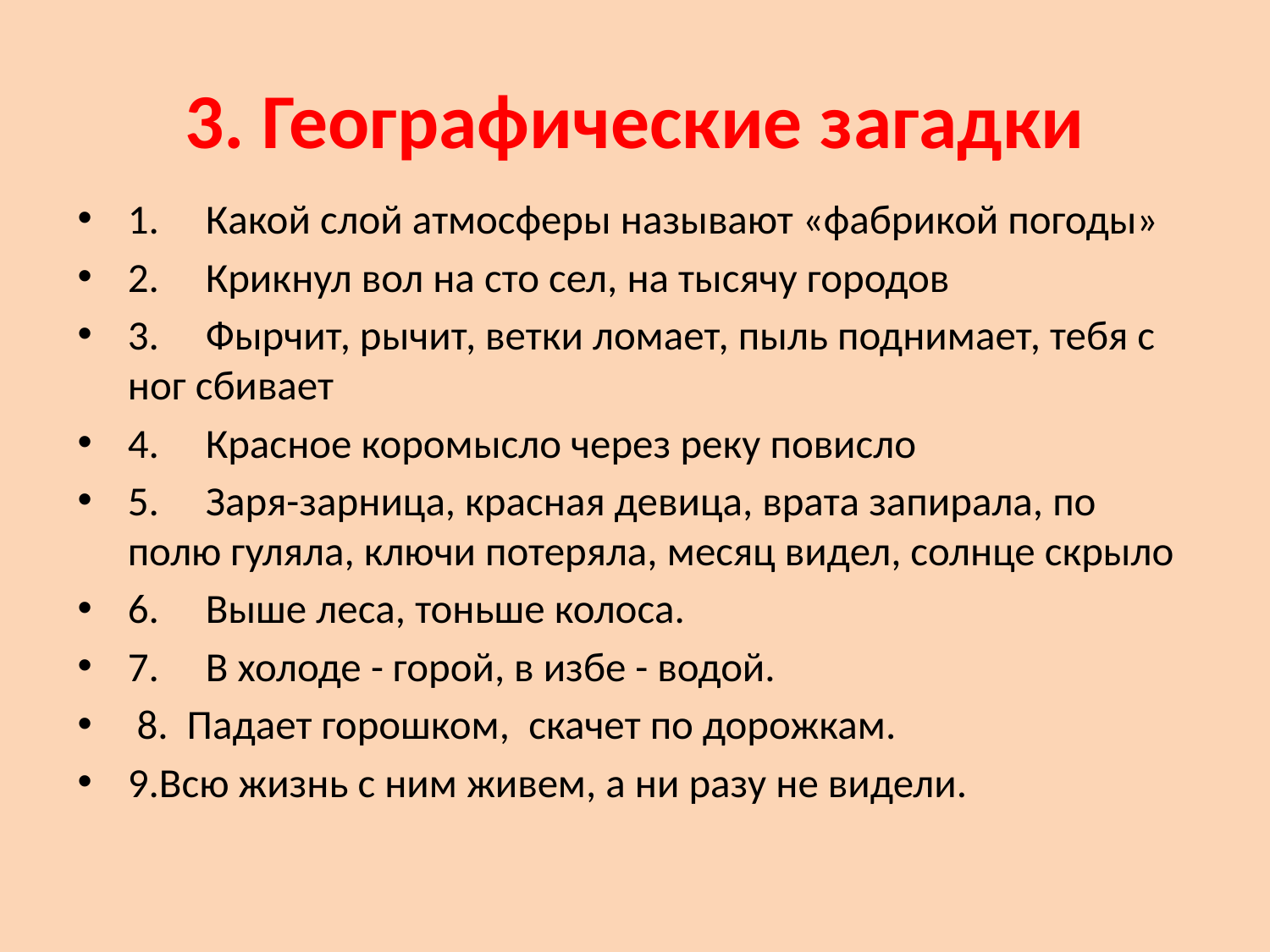

# 3. Географические загадки
1.     Какой слой атмосферы называют «фабрикой погоды»
2.     Крикнул вол на сто сел, на тысячу городов
3.     Фырчит, рычит, ветки ломает, пыль поднимает, тебя с ног сбивает
4.     Красное коромысло через реку повисло
5.     Заря-зарница, красная девица, врата запирала, по полю гуляла, ключи потеряла, месяц видел, солнце скрыло
6.     Выше леса, тоньше колоса.
7.     В холоде - горой, в избе - водой.
 8.  Падает горошком,  скачет по дорожкам.
9.Всю жизнь с ним живем, а ни разу не видели.